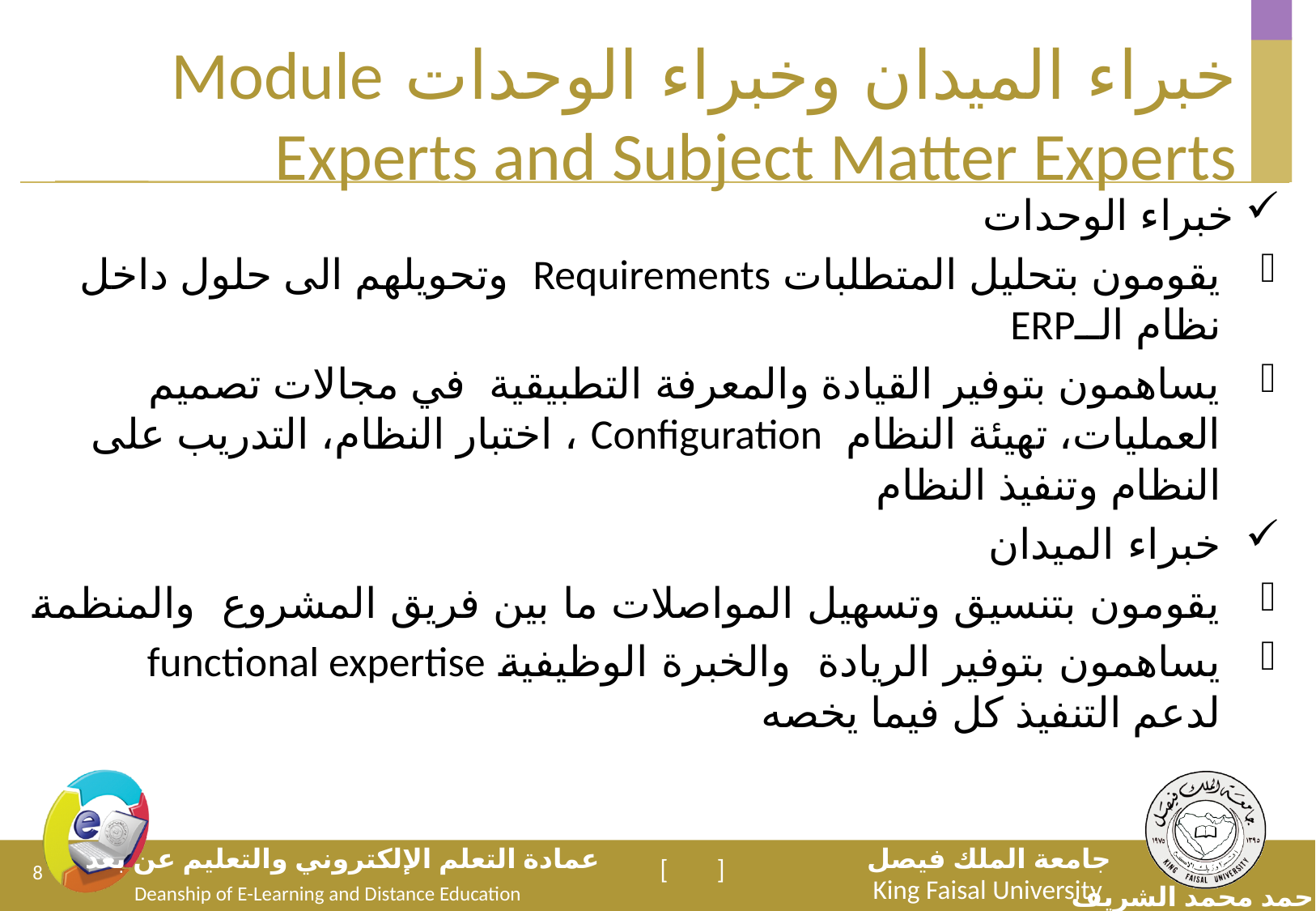

# خبراء الميدان وخبراء الوحدات Module Experts and Subject Matter Experts
خبراء الوحدات
يقومون بتحليل المتطلبات Requirements  وتحويلهم الى حلول داخل نظام الــERP
يساهمون بتوفير القيادة والمعرفة التطبيقية  في مجالات تصميم العمليات، تهيئة النظام  Configuration ، اختبار النظام، التدريب على النظام وتنفيذ النظام
خبراء الميدان
يقومون بتنسيق وتسهيل المواصلات ما بين فريق المشروع  والمنظمة
يساهمون بتوفير الريادة  والخبرة الوظيفية functional expertise   لدعم التنفيذ كل فيما يخصه

8